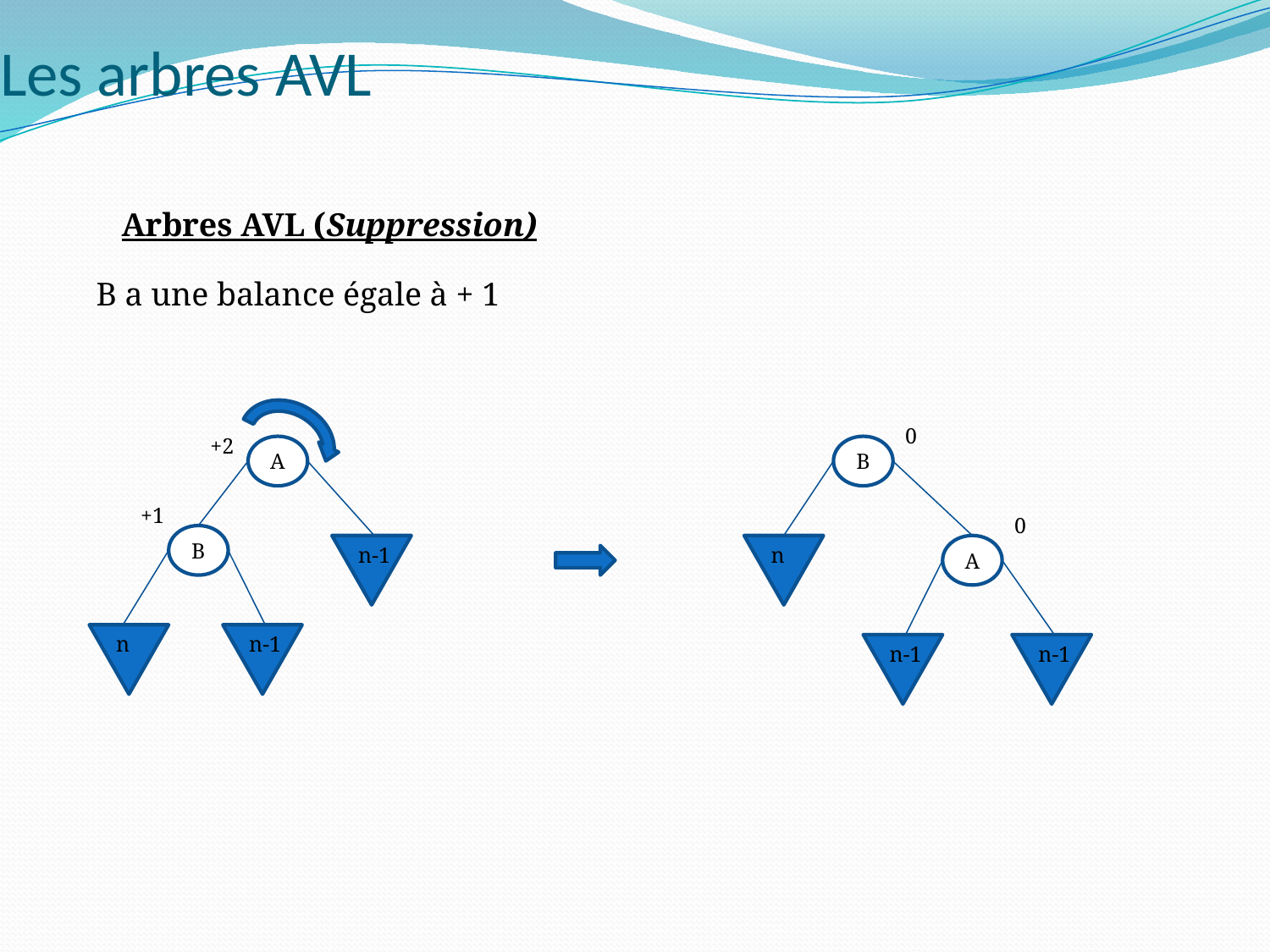

# Les arbres AVL

Arbres AVL (Suppression)
B a une balance égale à + 1

0
B
0

n
A

n-1

n-1
+2
A
+1
B

n-1

n

n-1